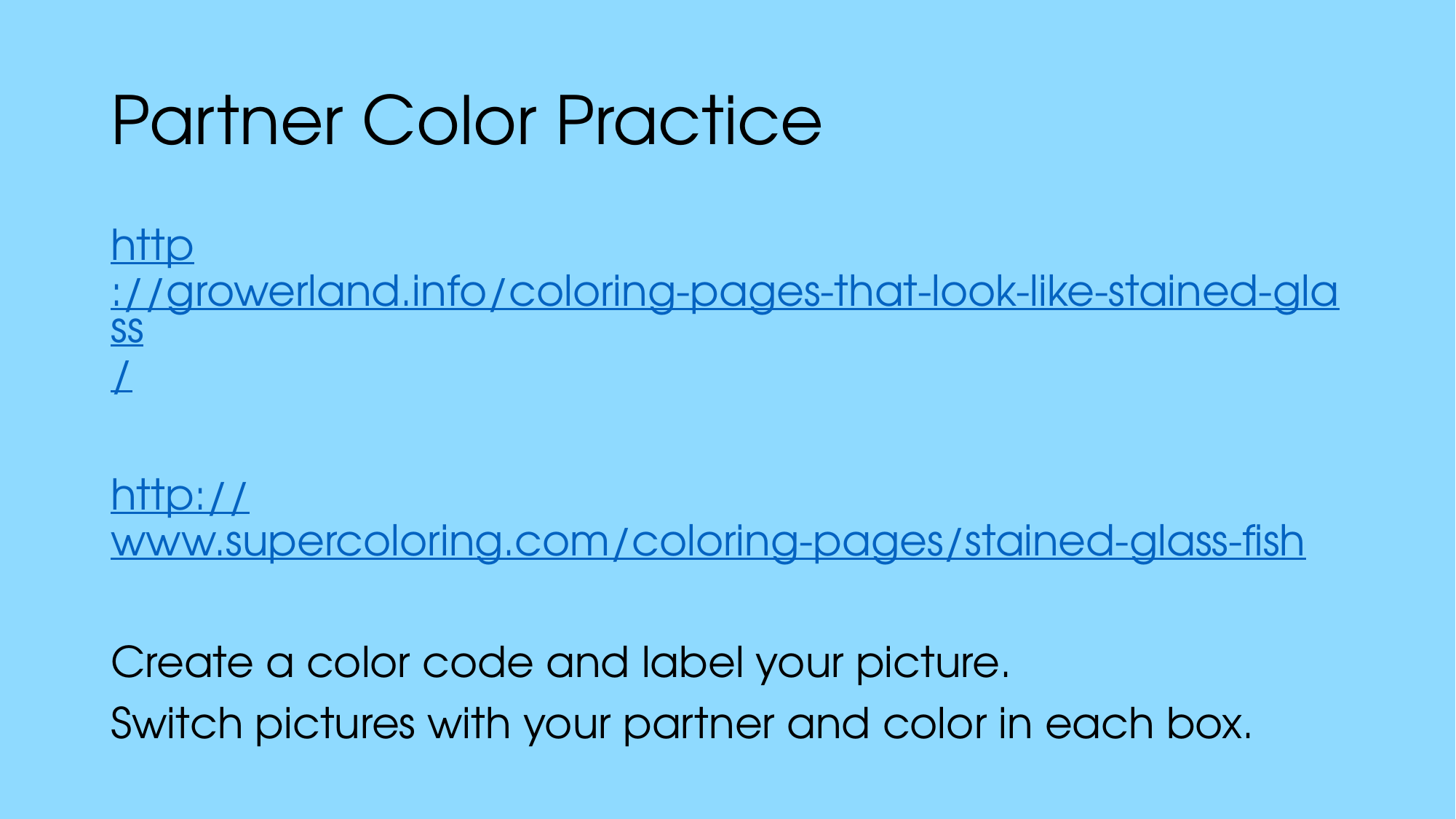

# Partner Color Practice
http://growerland.info/coloring-pages-that-look-like-stained-glass/

http://www.supercoloring.com/coloring-pages/stained-glass-fish

Create a color code and label your picture.
Switch pictures with your partner and color in each box.